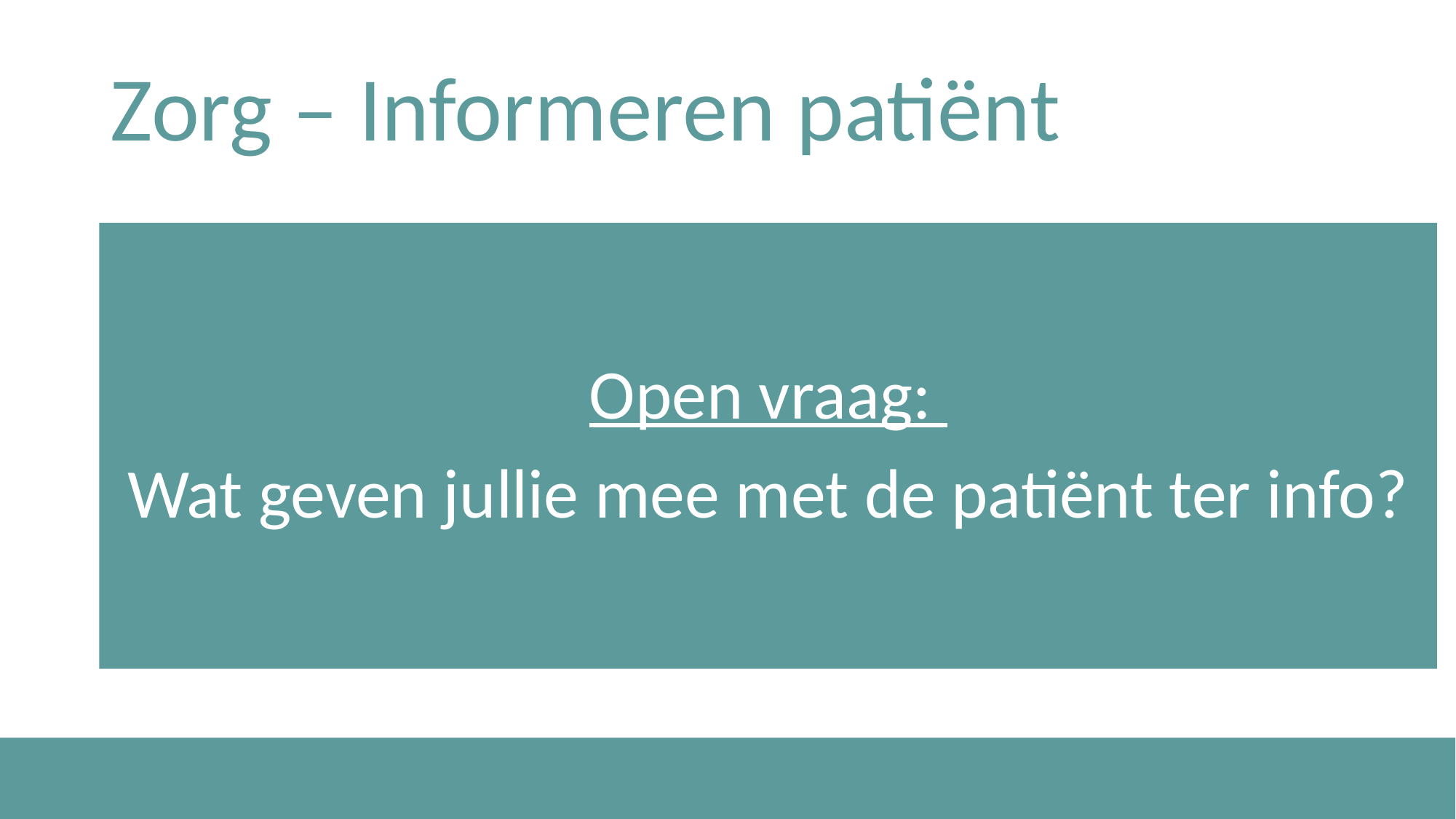

# Zorg – Informeren patiënt

Open vraag:
Wat geven jullie mee met de patiënt ter info?